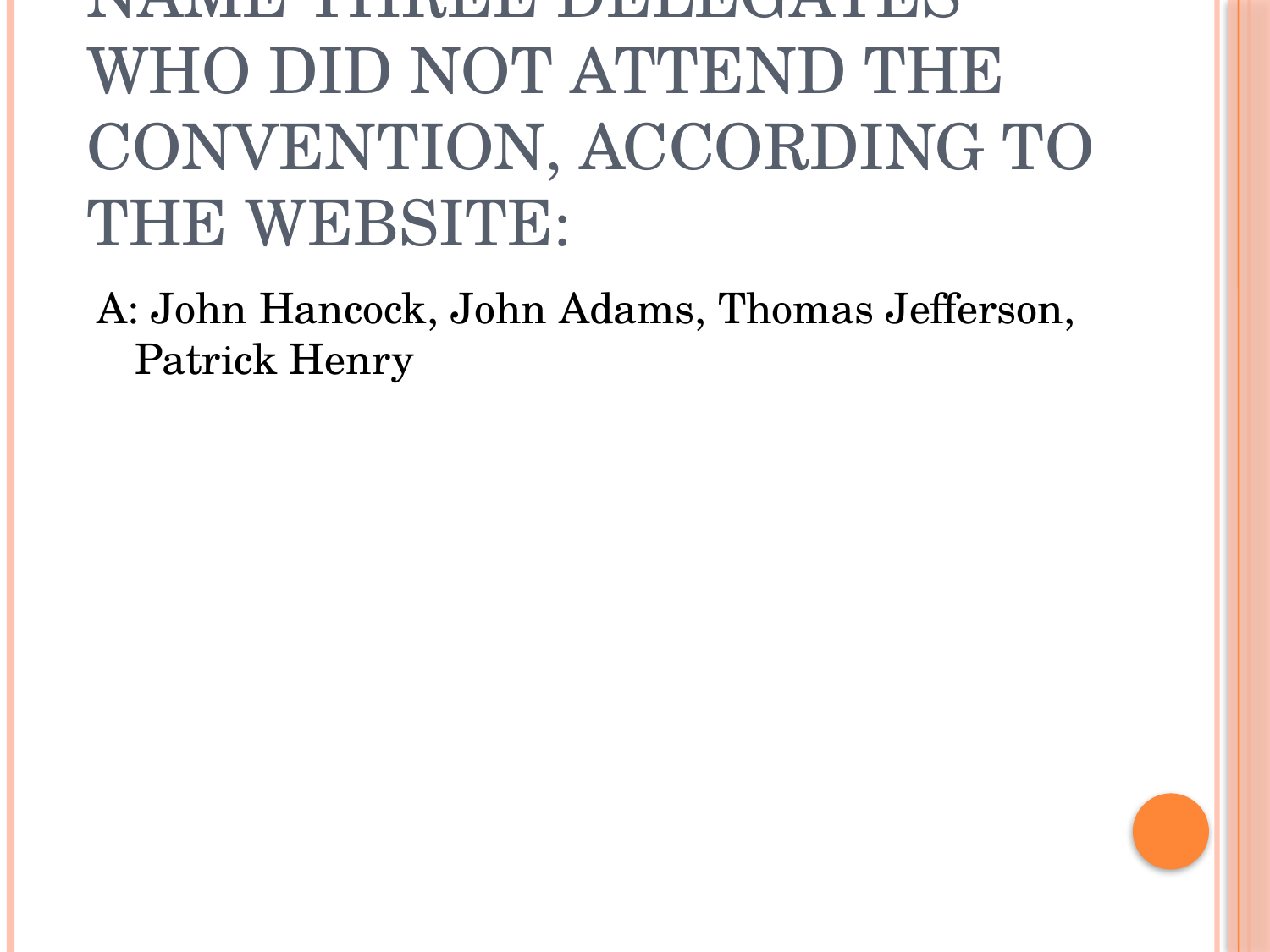

# Name three delegates who did not attend the convention, according to the website:
A: John Hancock, John Adams, Thomas Jefferson, Patrick Henry